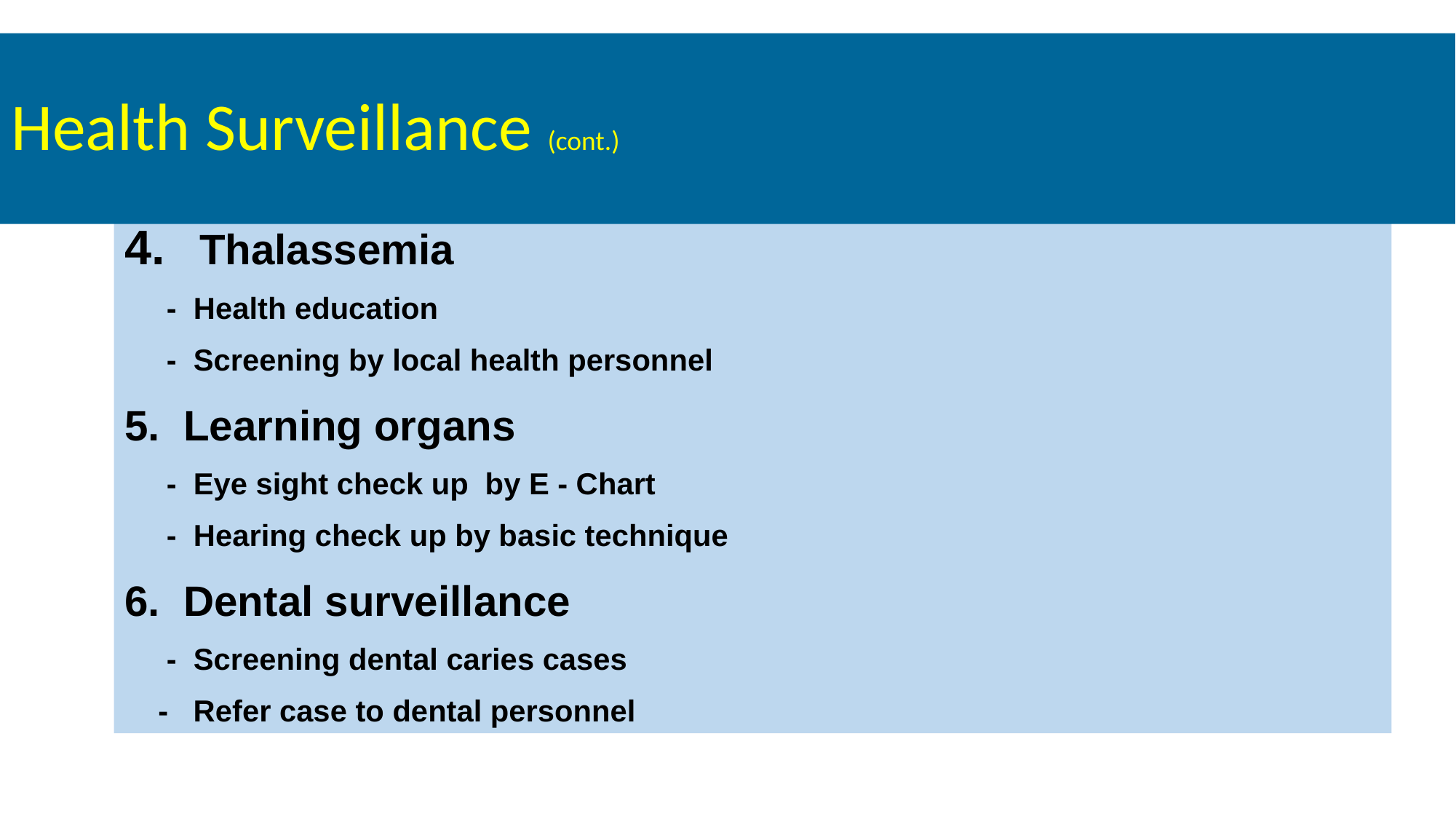

# Health Surveillance (cont.)
 Thalassemia
     -  Health education
     -  Screening by local health personnel
5.  Learning organs
     -  Eye sight check up  by E - Chart
     -  Hearing check up by basic technique
6.  Dental surveillance
     -  Screening dental caries cases
    -   Refer case to dental personnel